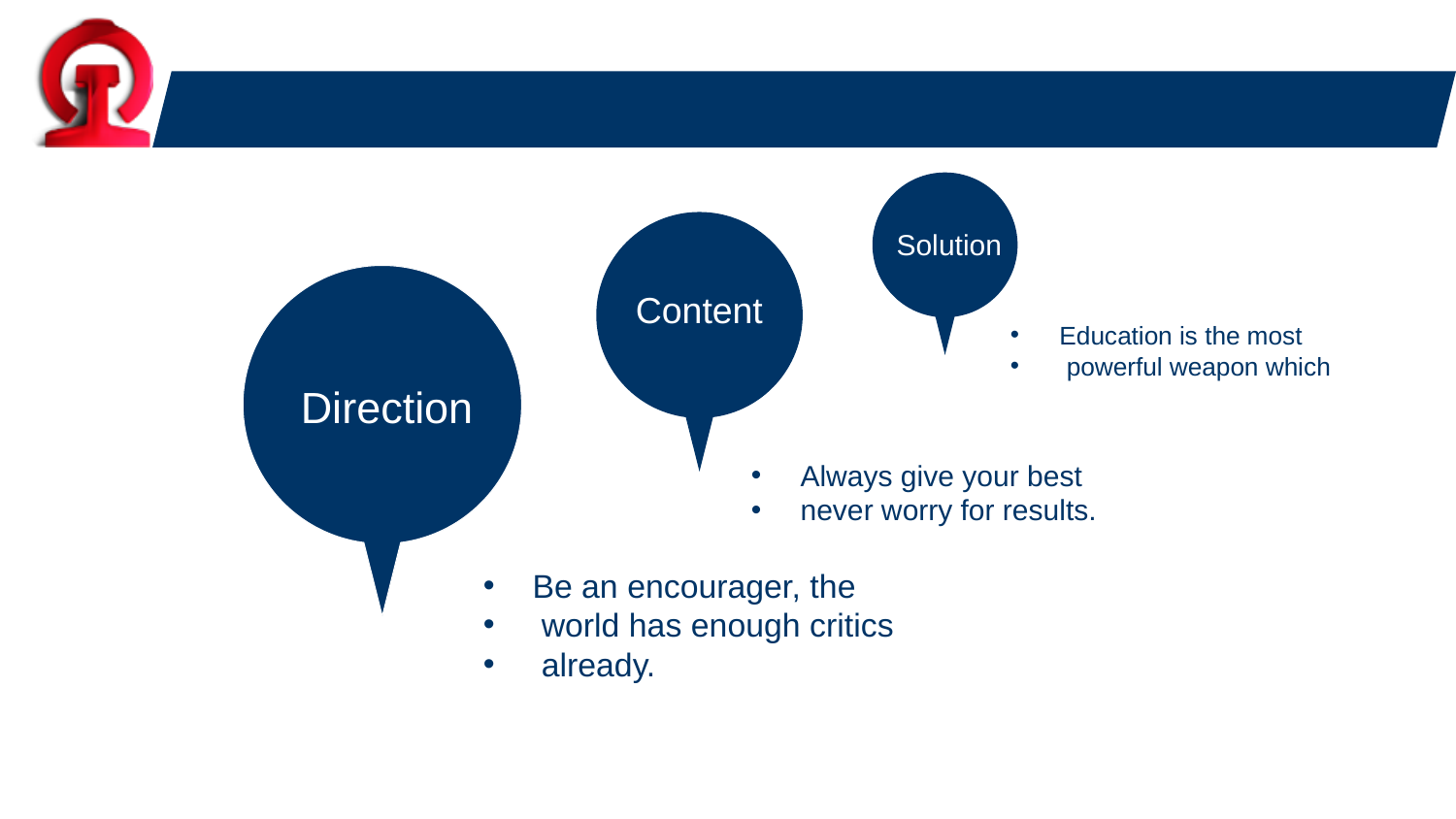

#

Solution

Content

Direction
Education is the most
 powerful weapon which
Always give your best
never worry for results.
Be an encourager, the
 world has enough critics
 already.